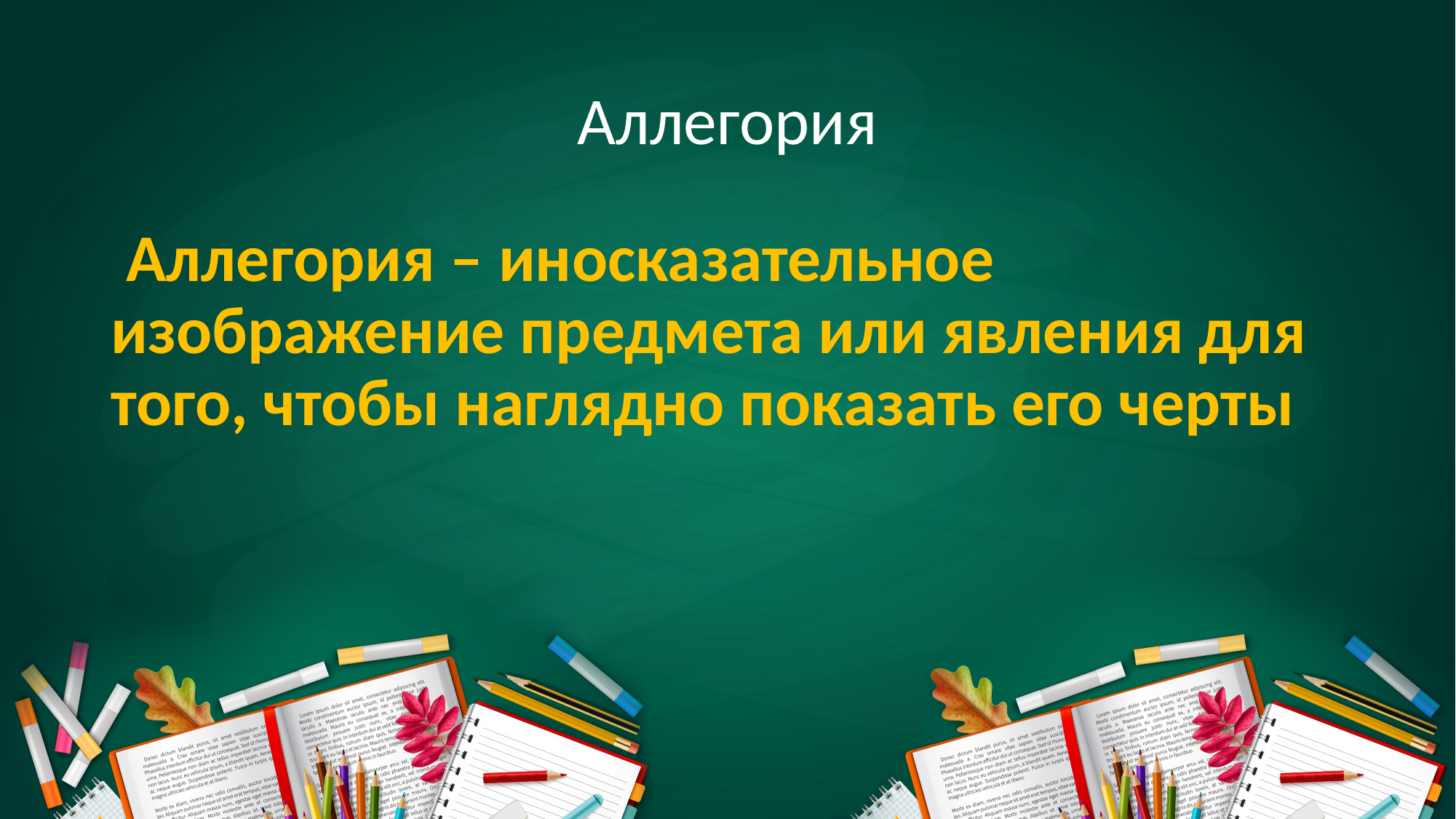

# Аллегория
 Аллегория – иносказательное изображение предмета или явления для того, чтобы наглядно показать его черты